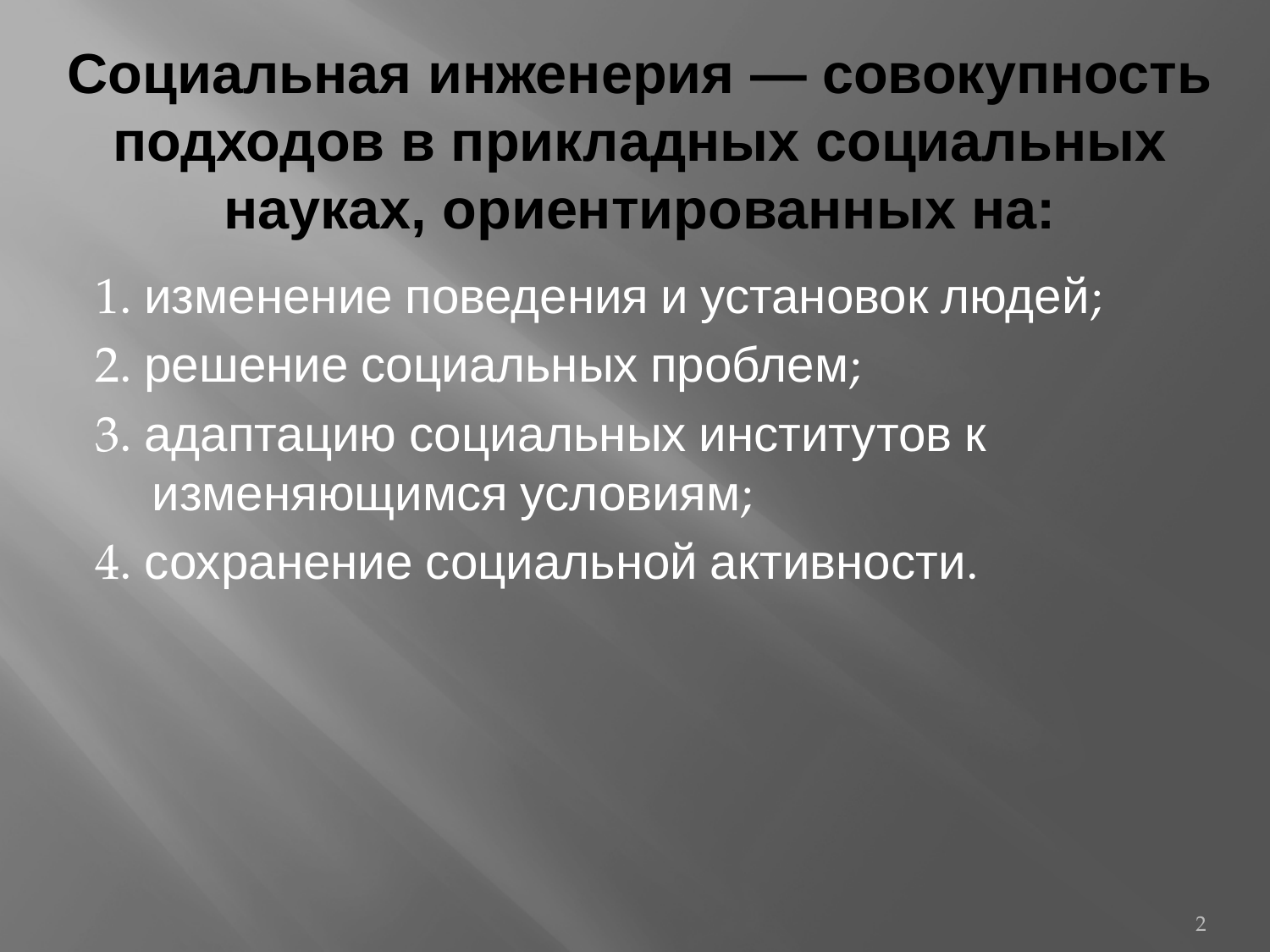

# Социальная инженерия — совокупность подходов в прикладных социальных науках, ориентированных на:
1. изменение поведения и установок людей;
2. решение социальных проблем;
3. адаптацию социальных институтов к изменяющимся условиям;
4. сохранение социальной активности.

2